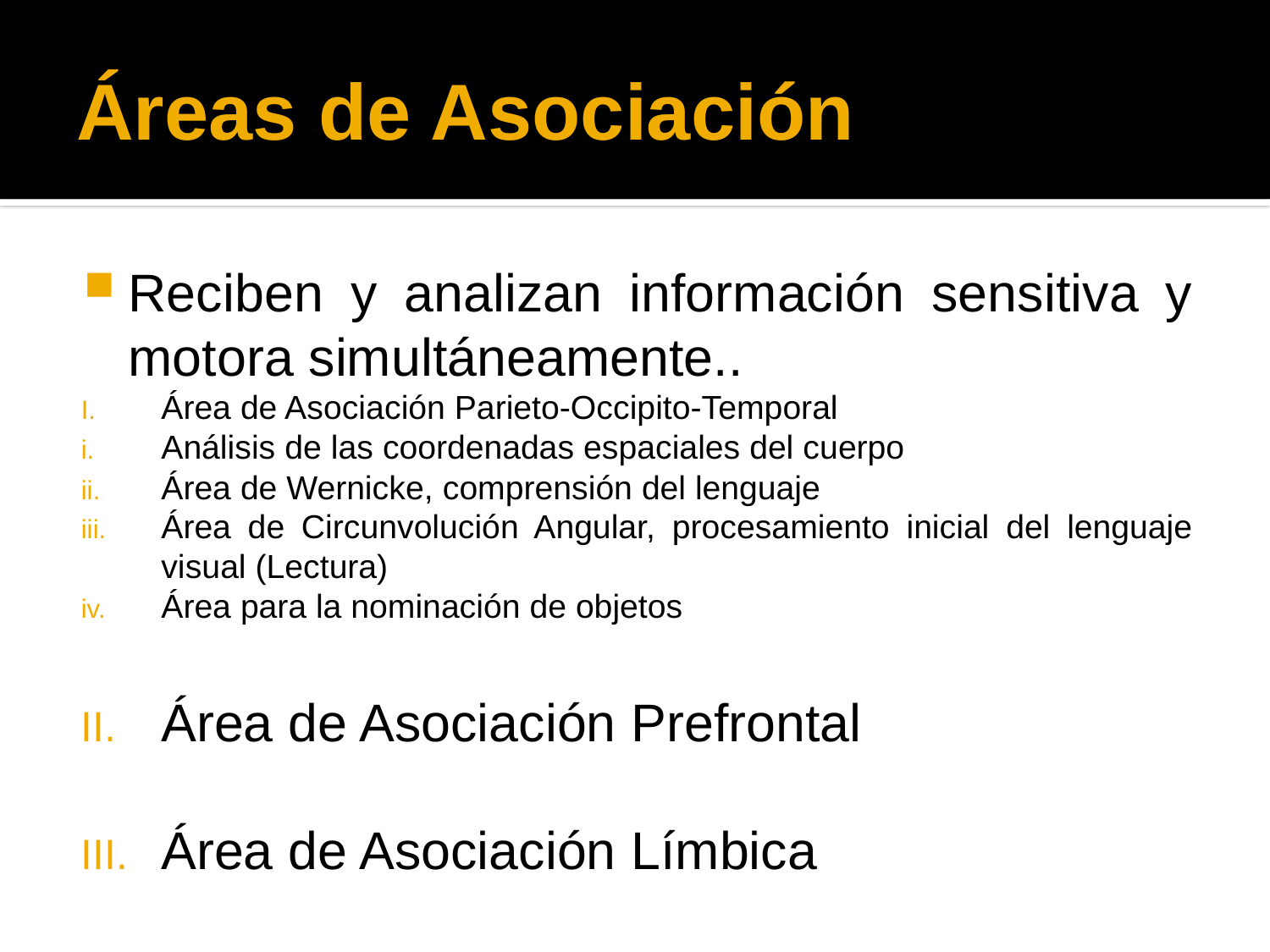

# Áreas de Asociación
Reciben y analizan información sensitiva y motora simultáneamente..
Área de Asociación Parieto-Occipito-Temporal
Análisis de las coordenadas espaciales del cuerpo
Área de Wernicke, comprensión del lenguaje
Área de Circunvolución Angular, procesamiento inicial del lenguaje visual (Lectura)
Área para la nominación de objetos

Área de Asociación Prefrontal

Área de Asociación Límbica